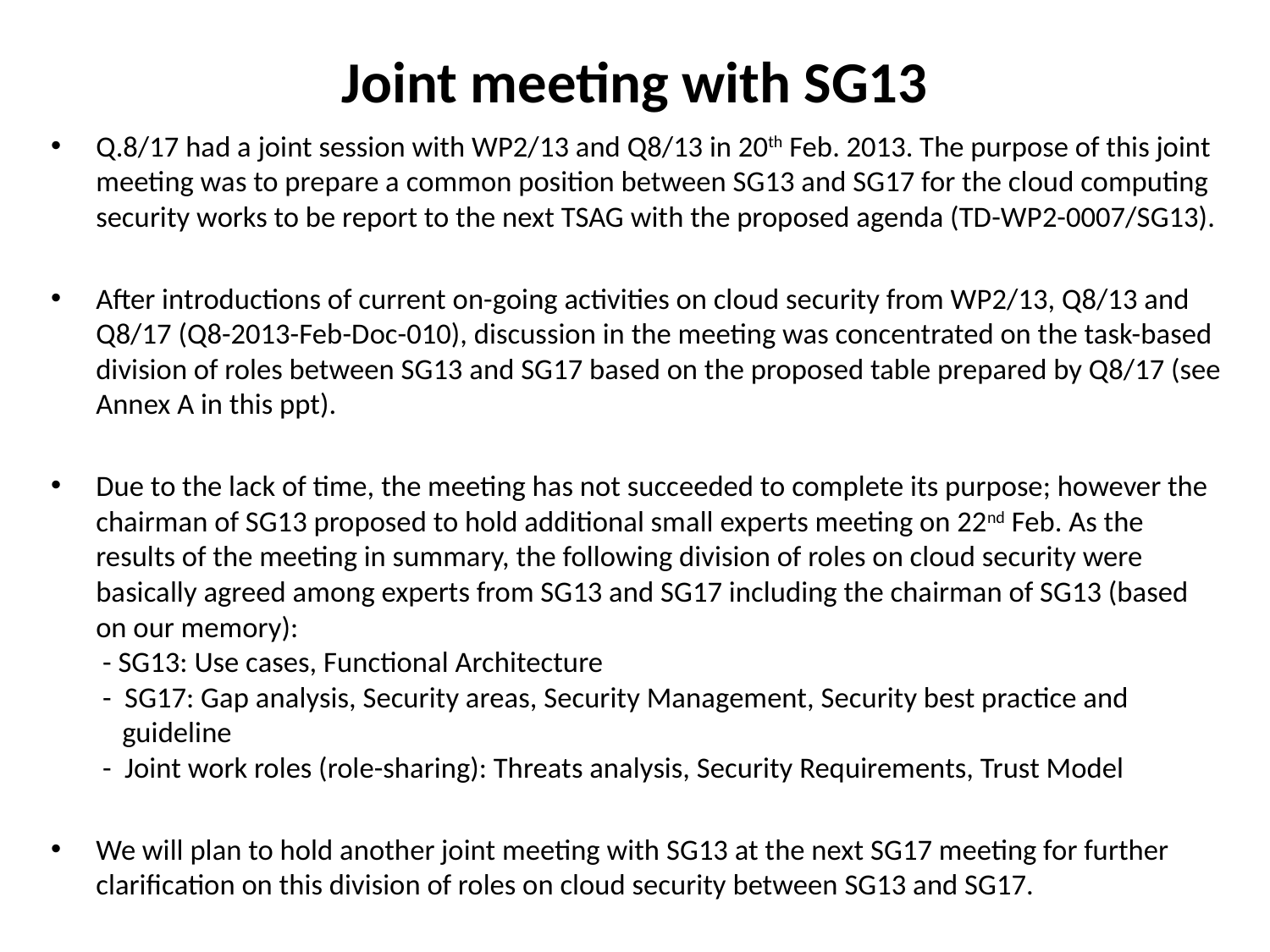

# Joint meeting with SG13
Q.8/17 had a joint session with WP2/13 and Q8/13 in 20th Feb. 2013. The purpose of this joint meeting was to prepare a common position between SG13 and SG17 for the cloud computing security works to be report to the next TSAG with the proposed agenda (TD-WP2-0007/SG13).

After introductions of current on-going activities on cloud security from WP2/13, Q8/13 and Q8/17 (Q8-2013-Feb-Doc-010), discussion in the meeting was concentrated on the task-based division of roles between SG13 and SG17 based on the proposed table prepared by Q8/17 (see Annex A in this ppt).

Due to the lack of time, the meeting has not succeeded to complete its purpose; however the chairman of SG13 proposed to hold additional small experts meeting on 22nd Feb. As the results of the meeting in summary, the following division of roles on cloud security were basically agreed among experts from SG13 and SG17 including the chairman of SG13 (based on our memory):
 - SG13: Use cases, Functional Architecture
 -  SG17: Gap analysis, Security areas, Security Management, Security best practice and
    guideline
 -  Joint work roles (role-sharing): Threats analysis, Security Requirements, Trust Model

We will plan to hold another joint meeting with SG13 at the next SG17 meeting for further clarification on this division of roles on cloud security between SG13 and SG17.